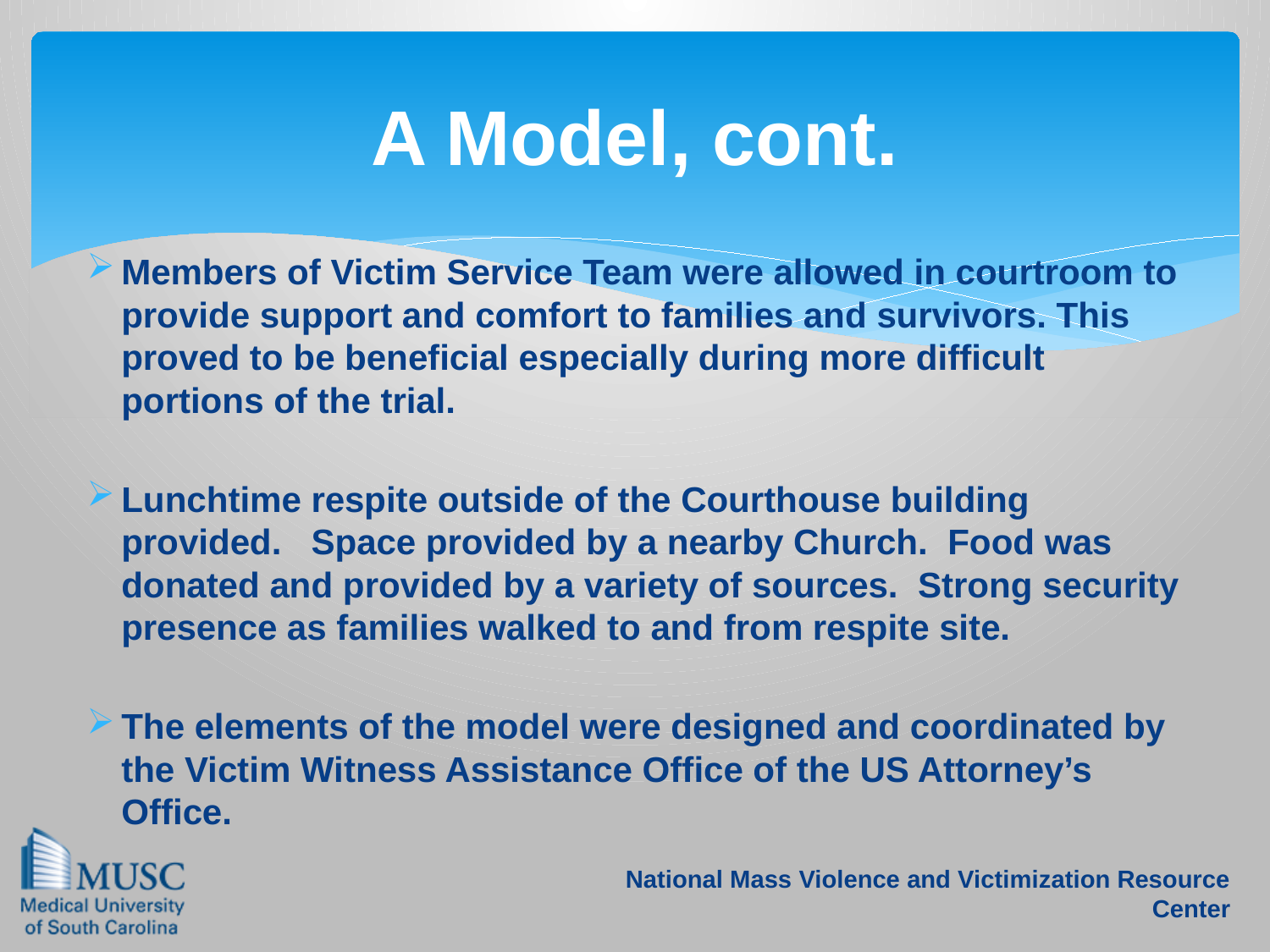

# A Model, cont.
Members of Victim Service Team were allowed in courtroom to provide support and comfort to families and survivors. This proved to be beneficial especially during more difficult portions of the trial.

Lunchtime respite outside of the Courthouse building provided.   Space provided by a nearby Church.  Food was  donated and provided by a variety of sources.  Strong security presence as families walked to and from respite site.

The elements of the model were designed and coordinated by the Victim Witness Assistance Office of the US Attorney’s Office.

National Mass Violence and Victimization Resource Center